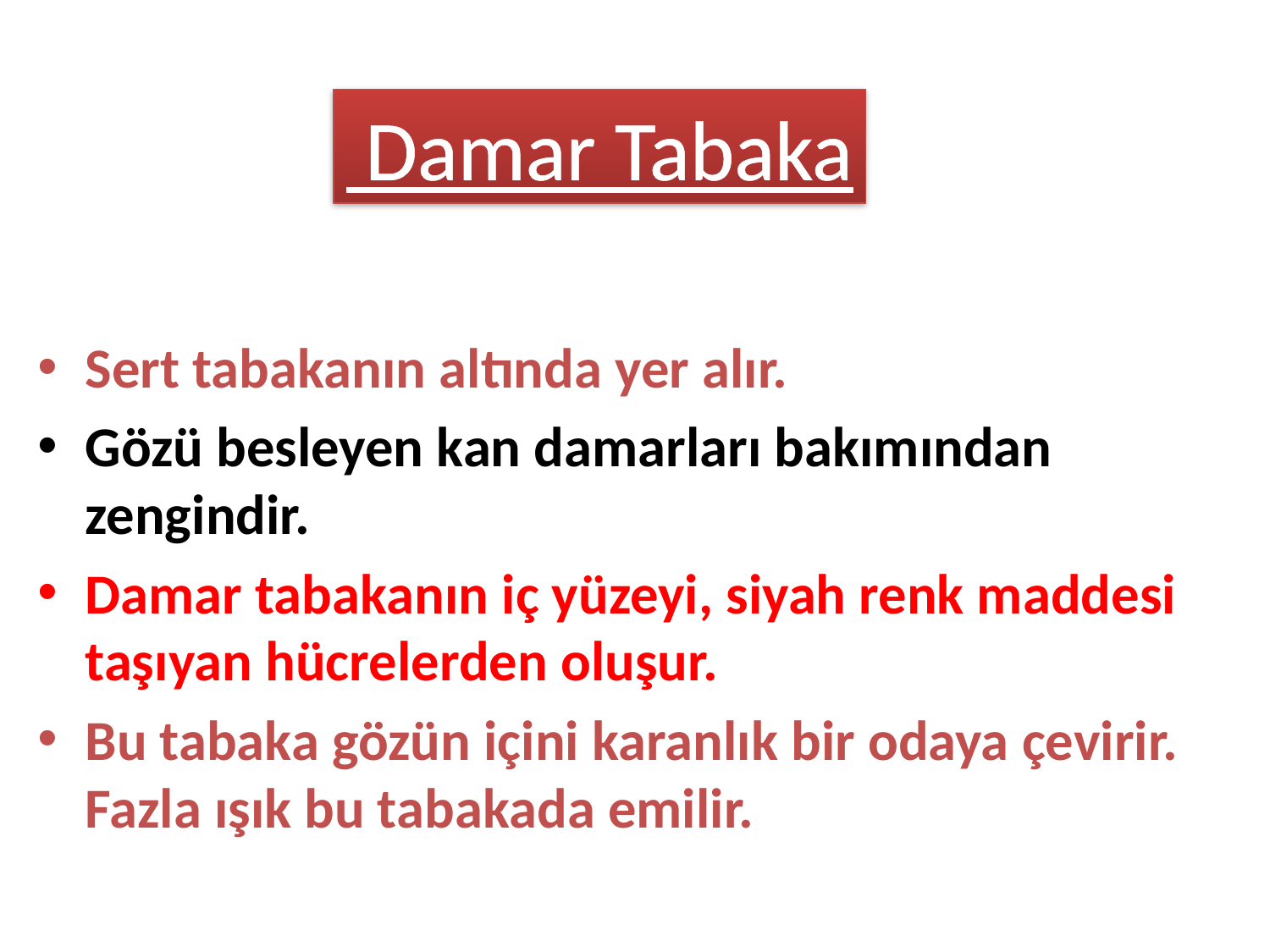

Damar Tabaka

Sert tabakanın altında yer alır.
Gözü besleyen kan damarları bakımından zengindir.
Damar tabakanın iç yüzeyi, siyah renk maddesi taşıyan hücrelerden oluşur.
Bu tabaka gözün içini karanlık bir odaya çevirir. Fazla ışık bu tabakada emilir.